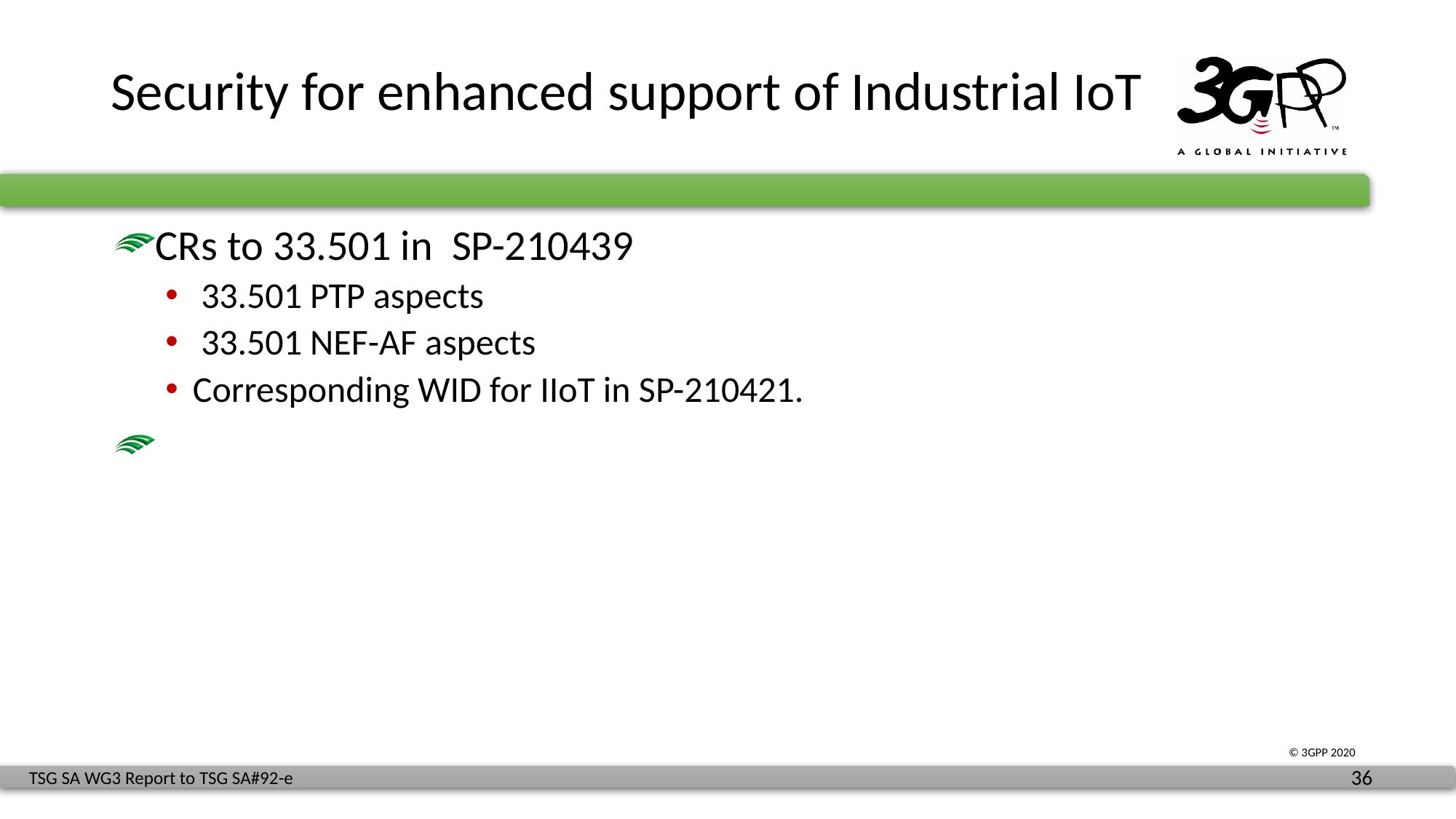

# Security for enhanced support of Industrial IoT
CRs to 33.501 in  SP-210439
 33.501 PTP aspects
 33.501 NEF-AF aspects
Corresponding WID for IIoT in SP-210421.